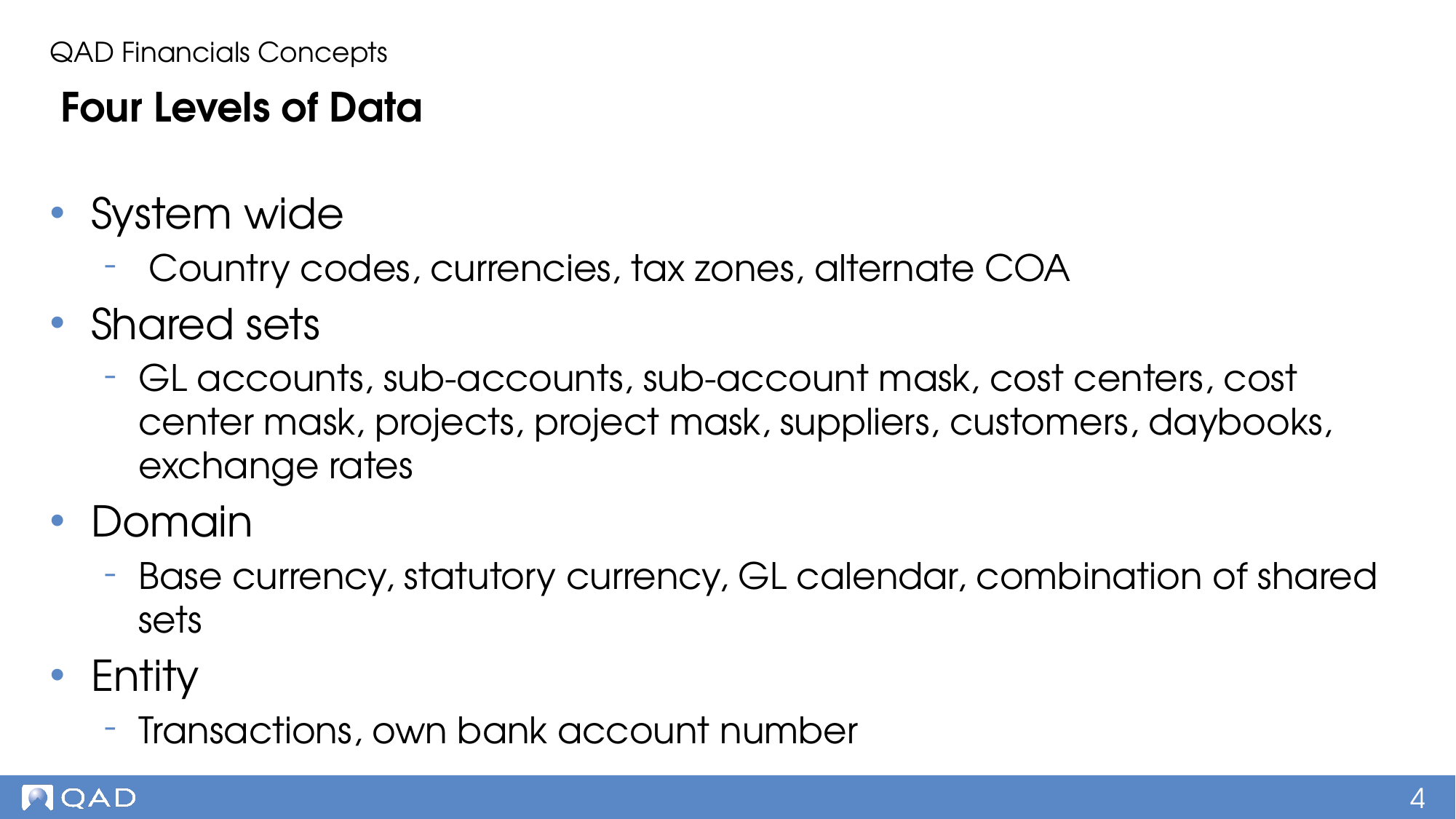

QAD Financials Concepts
# Four Levels of Data
System wide
 Country codes, currencies, tax zones, alternate COA
Shared sets
GL accounts, sub-accounts, sub-account mask, cost centers, cost center mask, projects, project mask, suppliers, customers, daybooks, exchange rates
Domain
Base currency, statutory currency, GL calendar, combination of shared sets
Entity
Transactions, own bank account number

4